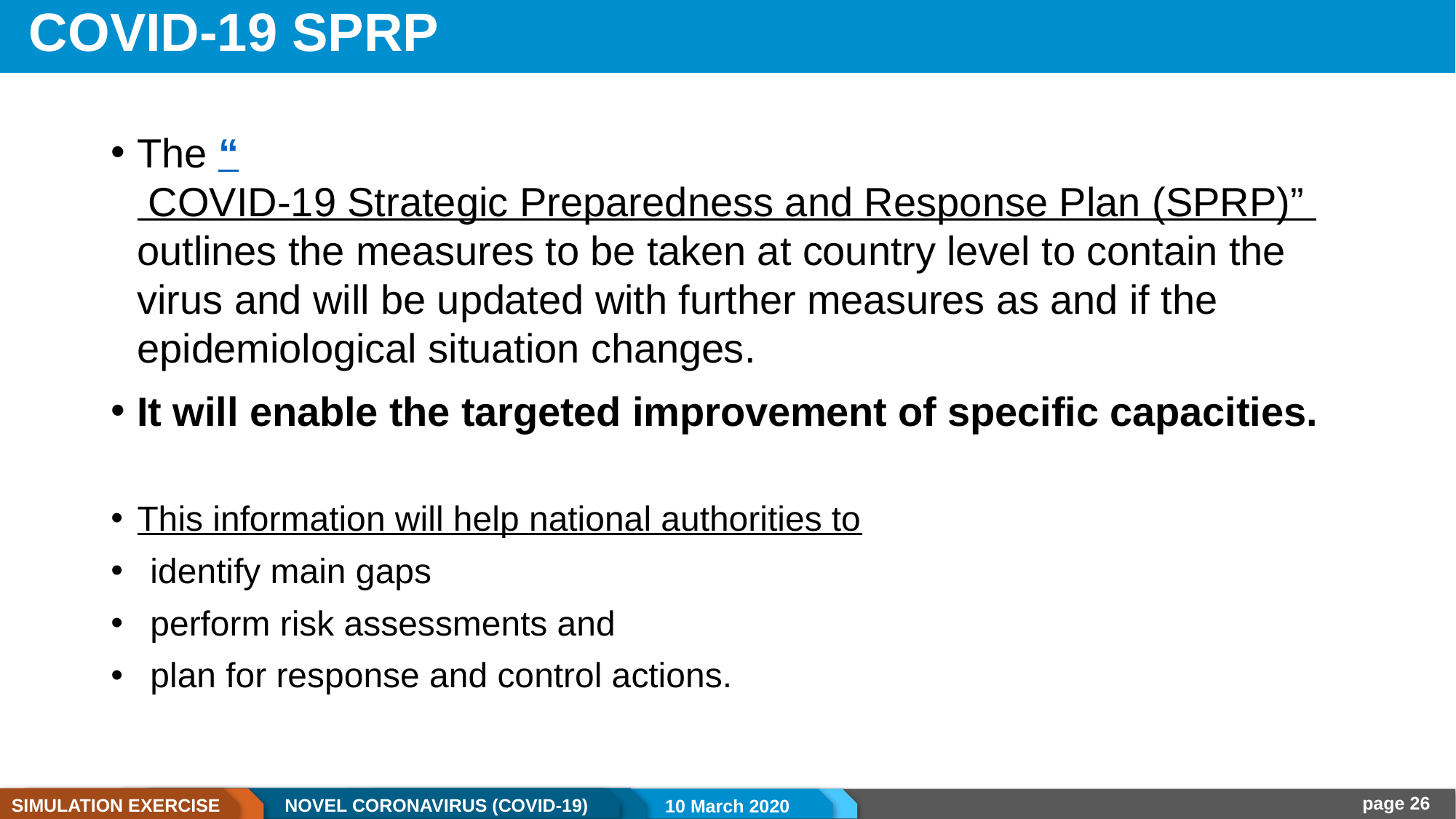

# COVID-19 SPRP
The “ COVID-19 Strategic Preparedness and Response Plan (SPRP)” outlines the measures to be taken at country level to contain the virus and will be updated with further measures as and if the epidemiological situation changes.
It will enable the targeted improvement of specific capacities.

This information will help national authorities to
identify main gaps
perform risk assessments and
plan for response and control actions.

10 March 2020